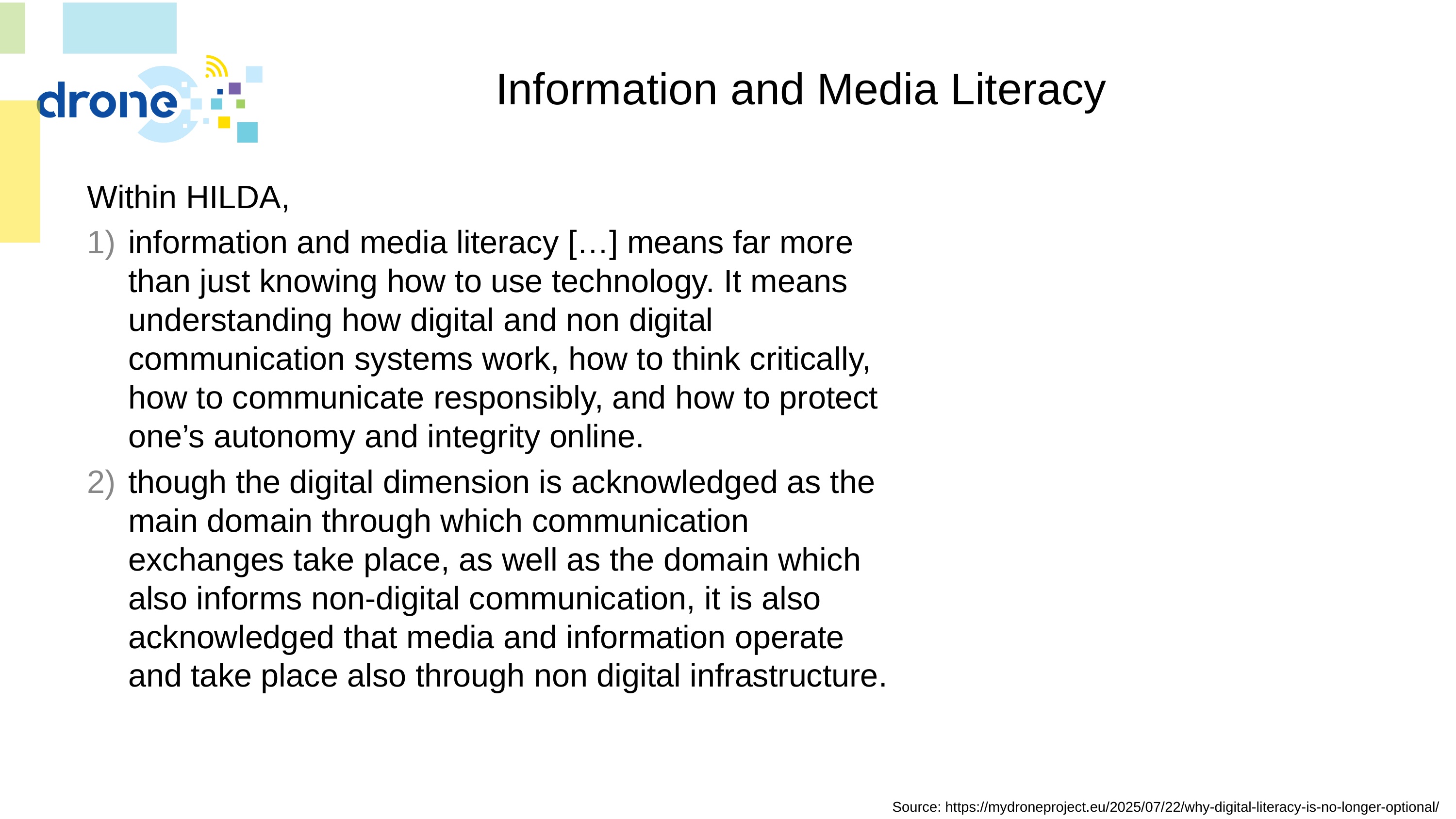

# Information and Media Literacy

Within HILDA,
information and media literacy […] means far more than just knowing how to use technology. It means understanding how digital and non digital communication systems work, how to think critically, how to communicate responsibly, and how to protect one’s autonomy and integrity online.
though the digital dimension is acknowledged as the main domain through which communication exchanges take place, as well as the domain which also informs non-digital communication, it is also acknowledged that media and information operate and take place also through non digital infrastructure.

Source: https://mydroneproject.eu/2025/07/22/why-digital-literacy-is-no-longer-optional/